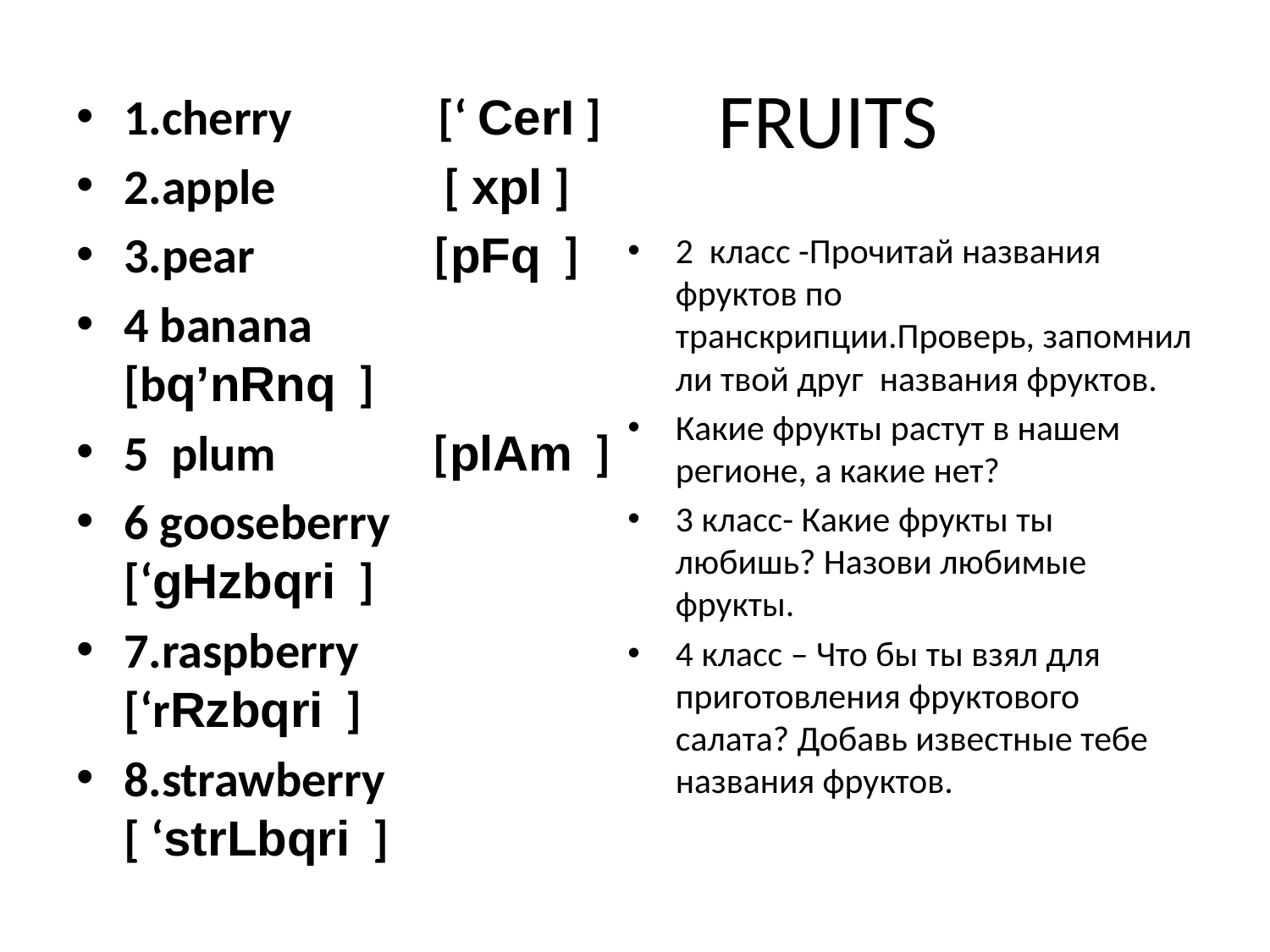

# FRUITS
1.cherry             [‘ CerI ]
2.apple               [ xpl ]
3.pear                [pFq  ]
4 banana           [bq’nRnq  ]
5  plum              [plAm  ]
6 gooseberry    [‘gHzbqri  ]
7.raspberry       [‘rRzbqri  ]
8.strawberry     [ ‘strLbqri  ]
2  класс -Прочитай названия фруктов по транскрипции.Проверь, запомнил ли твой друг  названия фруктов.
Какие фрукты растут в нашем регионе, а какие нет?
3 класс- Какие фрукты ты любишь? Назови любимые фрукты.
4 класс – Что бы ты взял для приготовления фруктового салата? Добавь известные тебе названия фруктов.